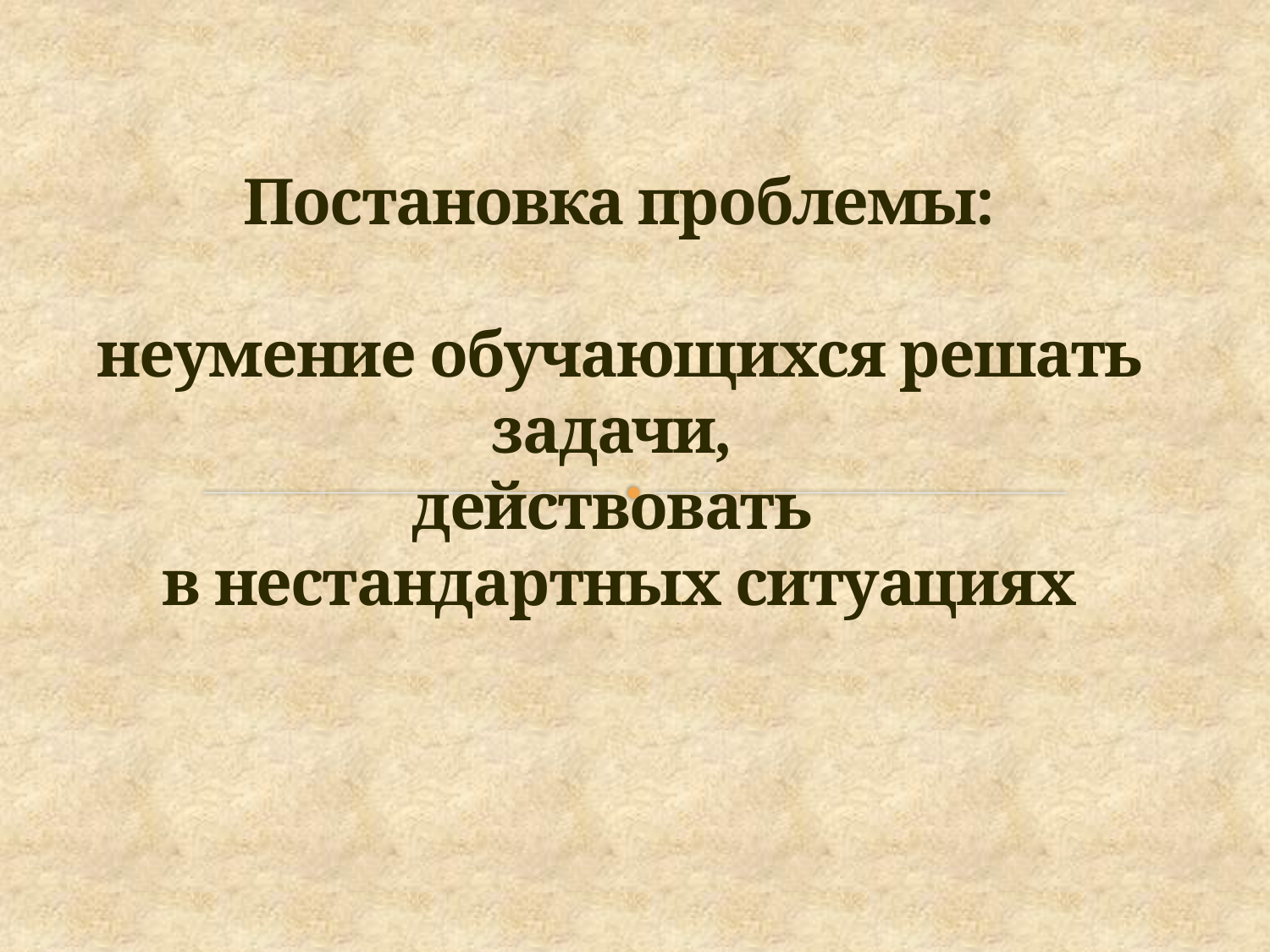

# Постановка проблемы: неумение обучающихся решать задачи, действовать в нестандартных ситуациях